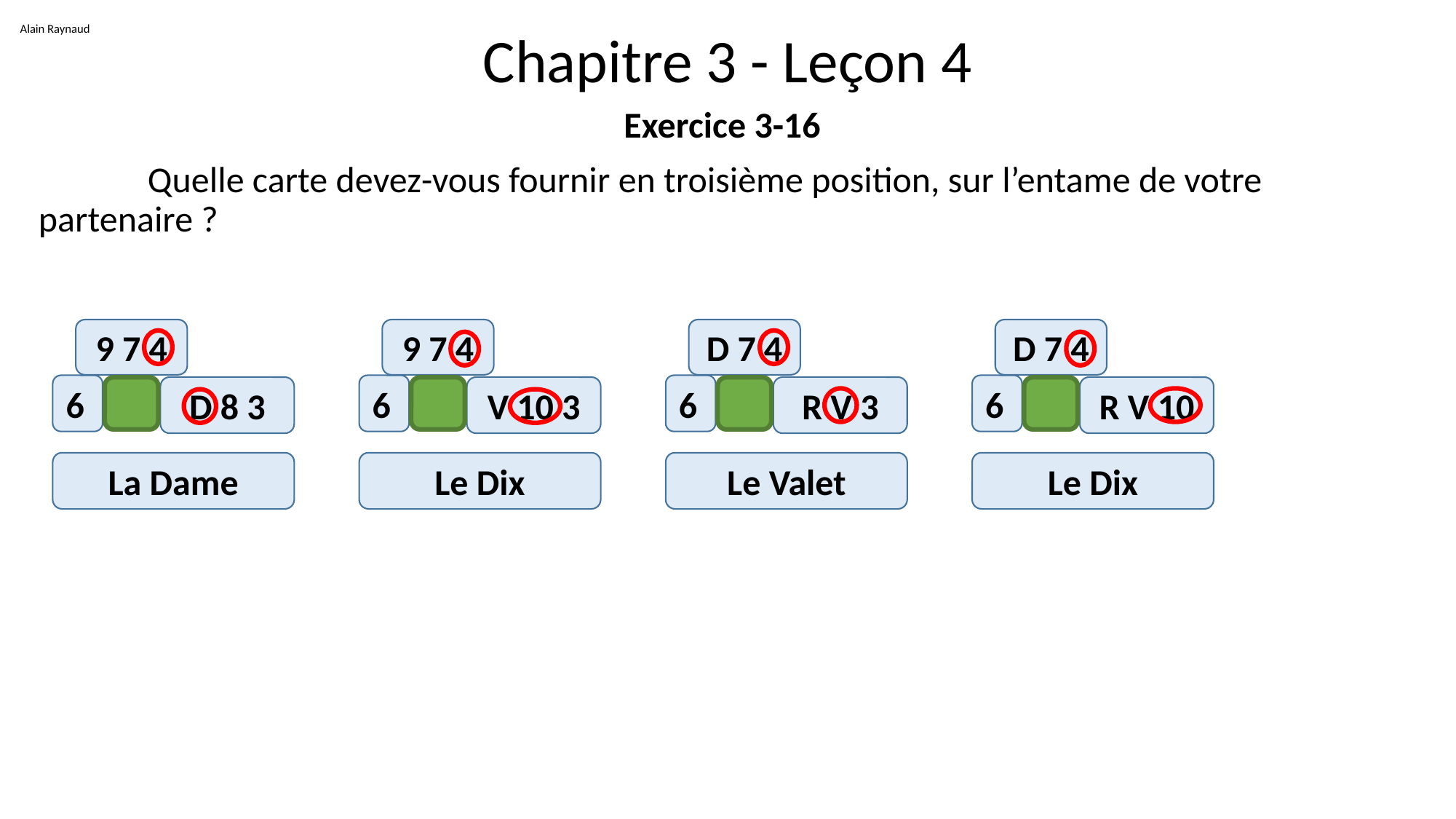

Alain Raynaud
# Chapitre 3 - Leçon 4
Exercice 3-16
	Quelle carte devez-vous fournir en troisième position, sur l’entame de votre partenaire ?

9 7 4
6
D 8 3

9 7 4
6
V 10 3

D 7 4
6
R V 3

D 7 4
6
R V 10

La Dame
Le Dix
Le Valet
Le Dix